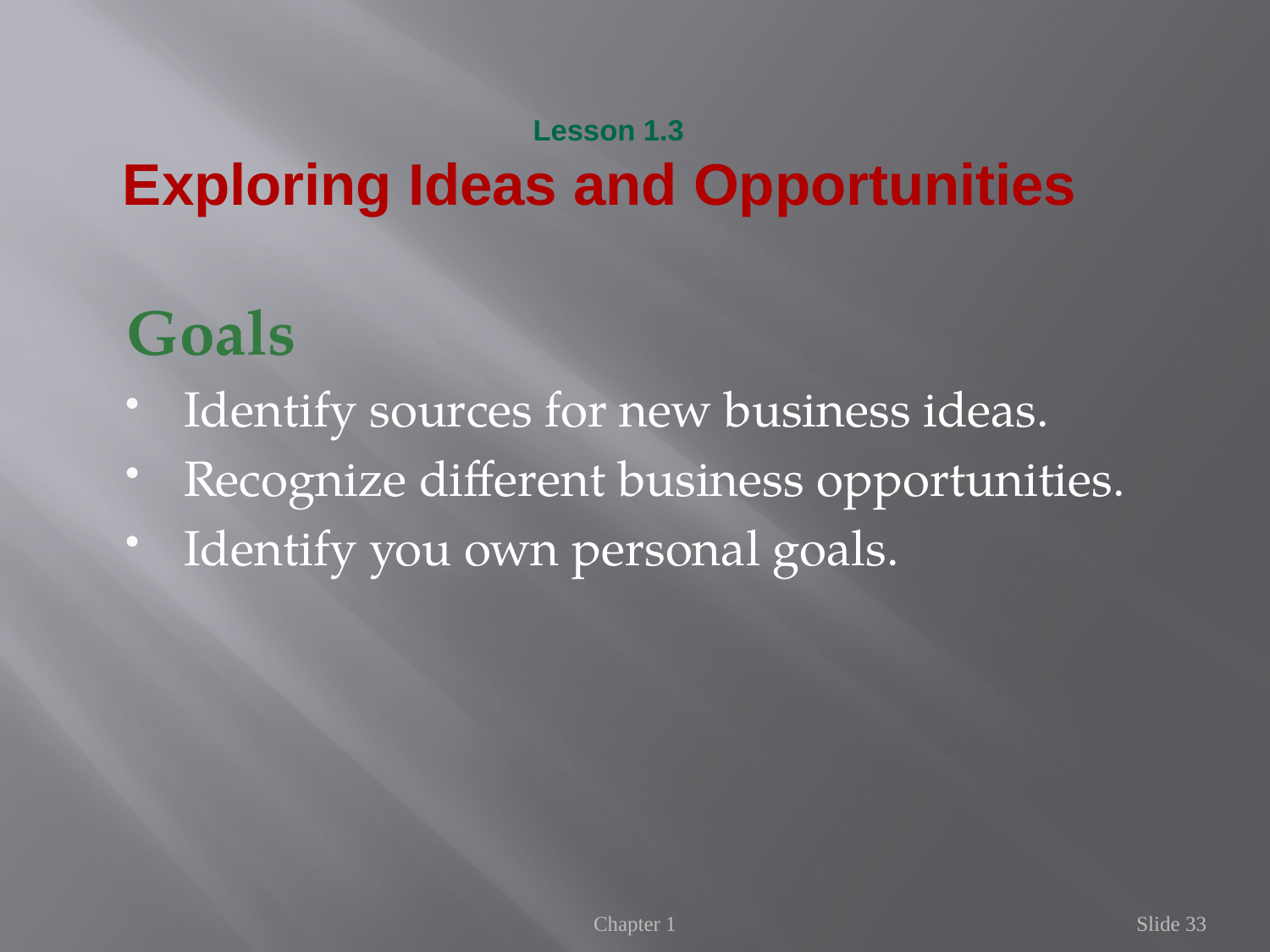

# Lesson 1.3 Exploring Ideas and Opportunities
Goals
Identify sources for new business ideas.
Recognize different business opportunities.
Identify you own personal goals.
Chapter 1
Slide 33